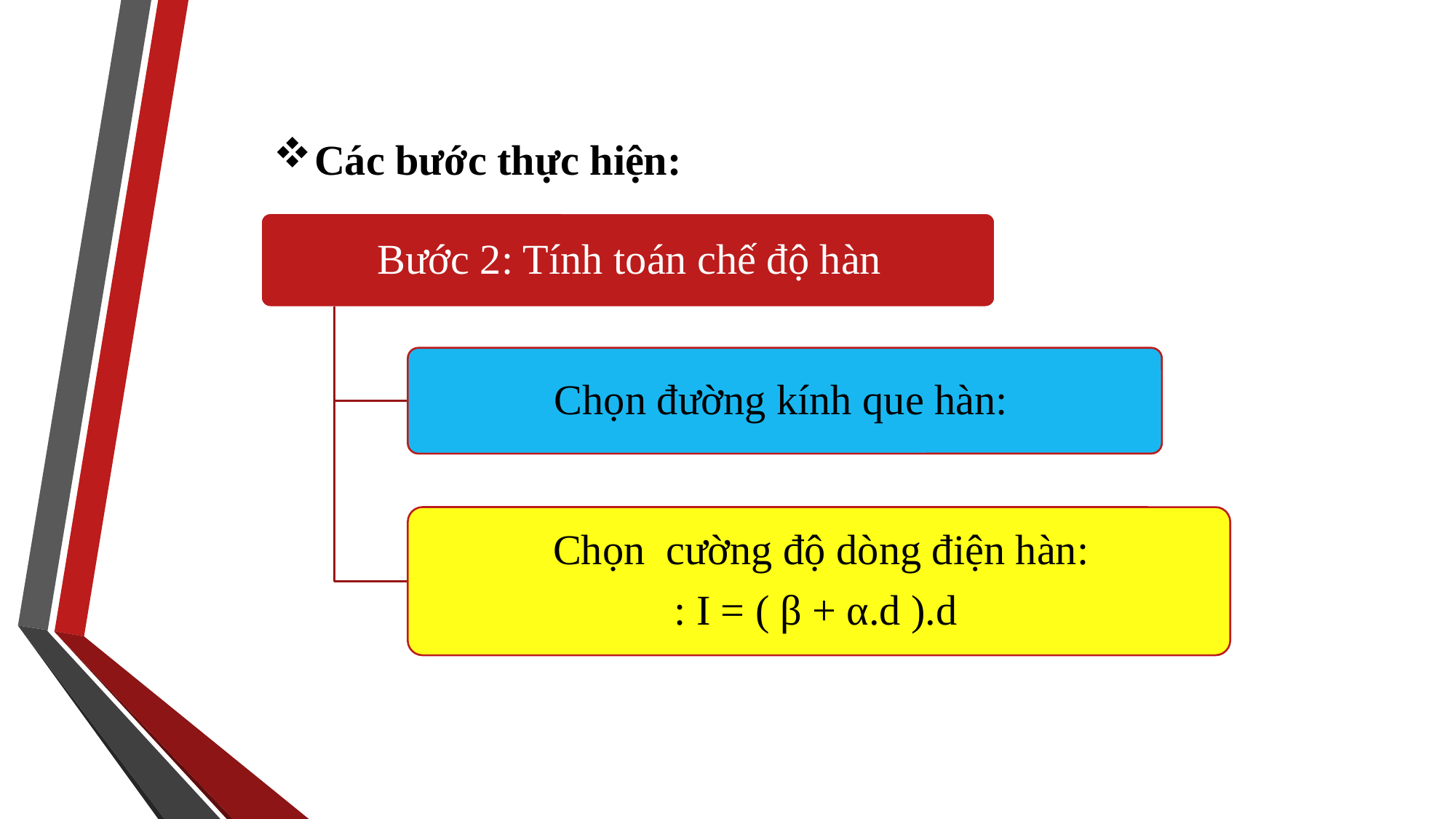

Các bước thực hiện:
Bước 2: Tính toán chế độ hàn
Chọn đường kính que hàn:
Chọn  cường độ dòng điện hàn:
: I = ( β + α.d ).d